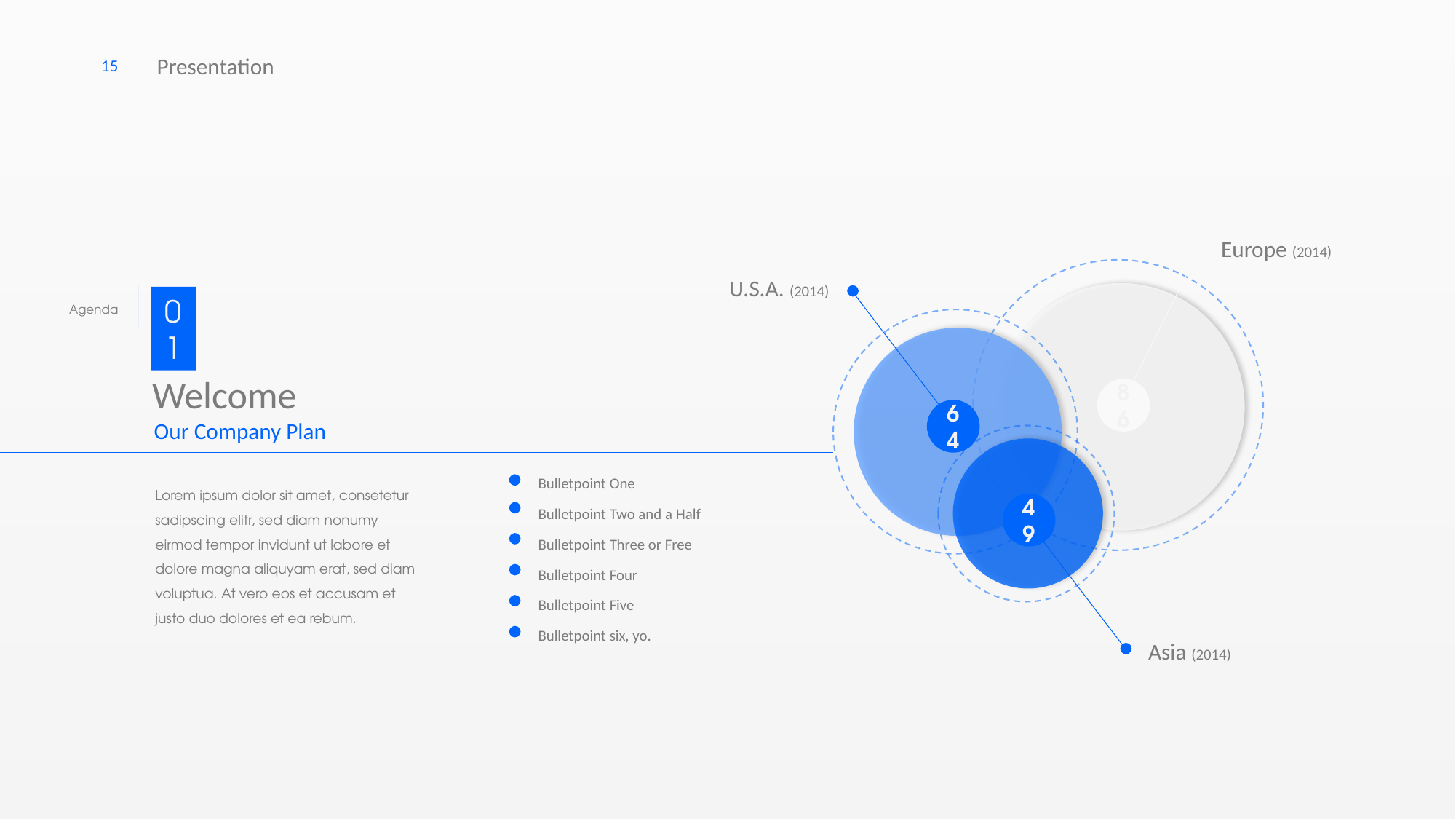

Presentation
Europe (2014)

U.S.A. (2014)

01
Agenda

Welcome
86
64
Our Company Plan

Bulletpoint One
Lorem ipsum dolor sit amet, consetetur sadipscing elitr, sed diam nonumy eirmod tempor invidunt ut labore et dolore magna aliquyam erat, sed diam voluptua. At vero eos et accusam et justo duo dolores et ea rebum.

49
Bulletpoint Two and a Half

Bulletpoint Three or Free

Bulletpoint Four

Bulletpoint Five

Bulletpoint six, yo.

Asia (2014)